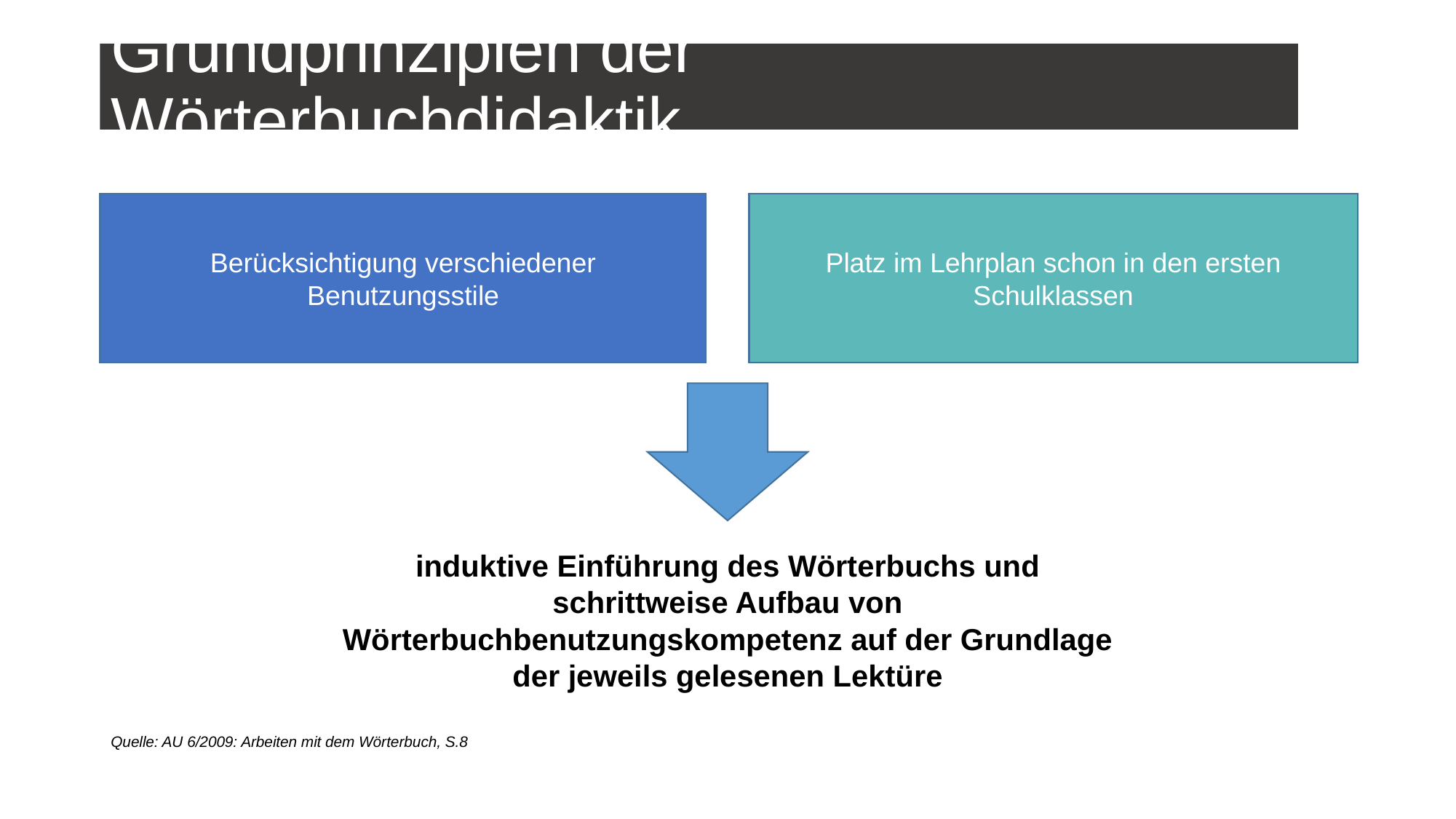

# Grundprinzipien der Wörterbuchdidaktik
Berücksichtigung verschiedener Benutzungsstile
Platz im Lehrplan schon in den ersten Schulklassen

induktive Einführung des Wörterbuchs und schrittweise Aufbau von Wörterbuchbenutzungskompetenz auf der Grundlage der jeweils gelesenen Lektüre

Quelle: AU 6/2009: Arbeiten mit dem Wörterbuch, S.8